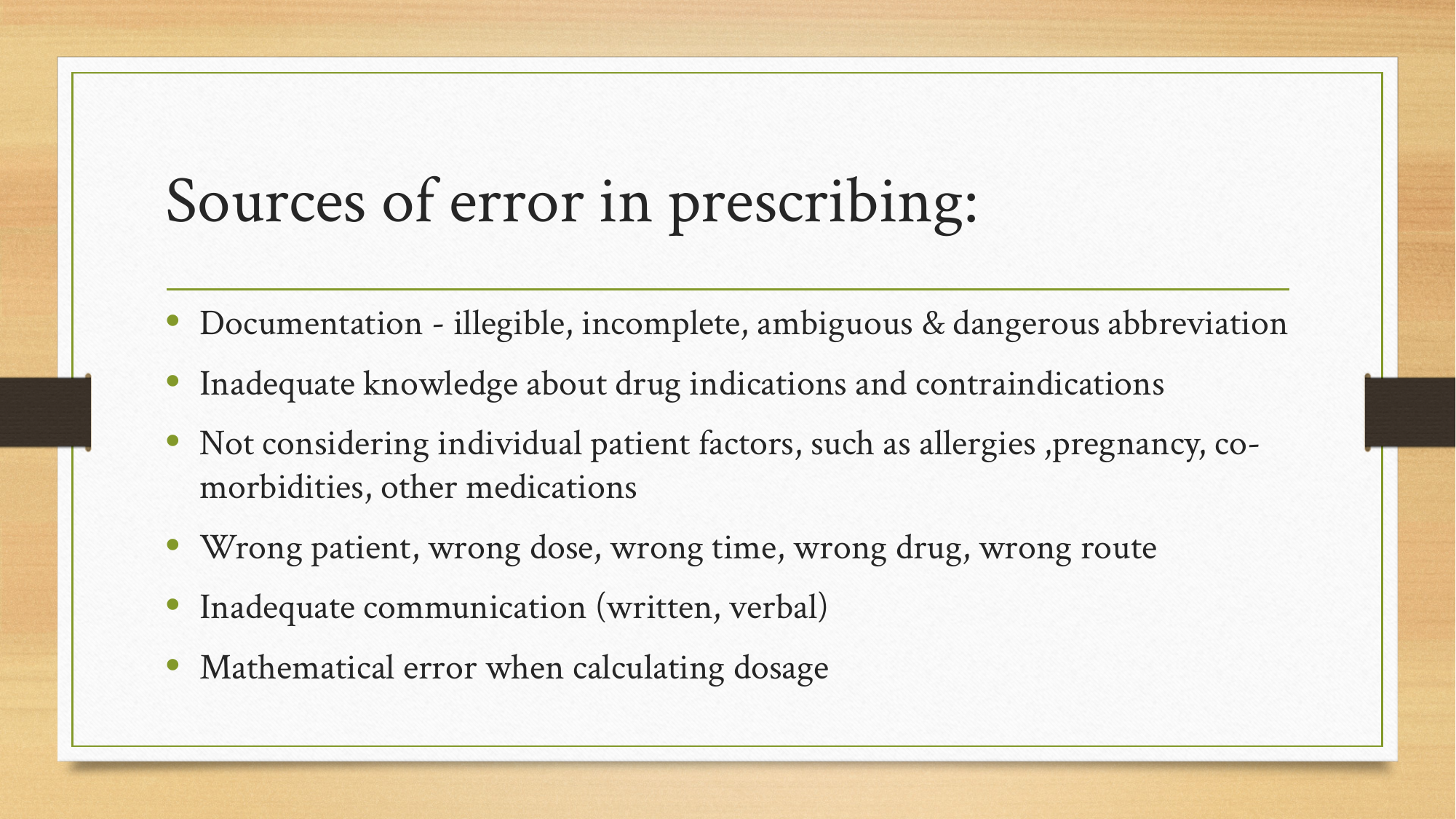

# Sources of error in prescribing:
Documentation - illegible, incomplete, ambiguous & dangerous abbreviation
Inadequate knowledge about drug indications and contraindications
Not considering individual patient factors, such as allergies ,pregnancy, co-morbidities, other medications
Wrong patient, wrong dose, wrong time, wrong drug, wrong route
Inadequate communication (written, verbal)
Mathematical error when calculating dosage